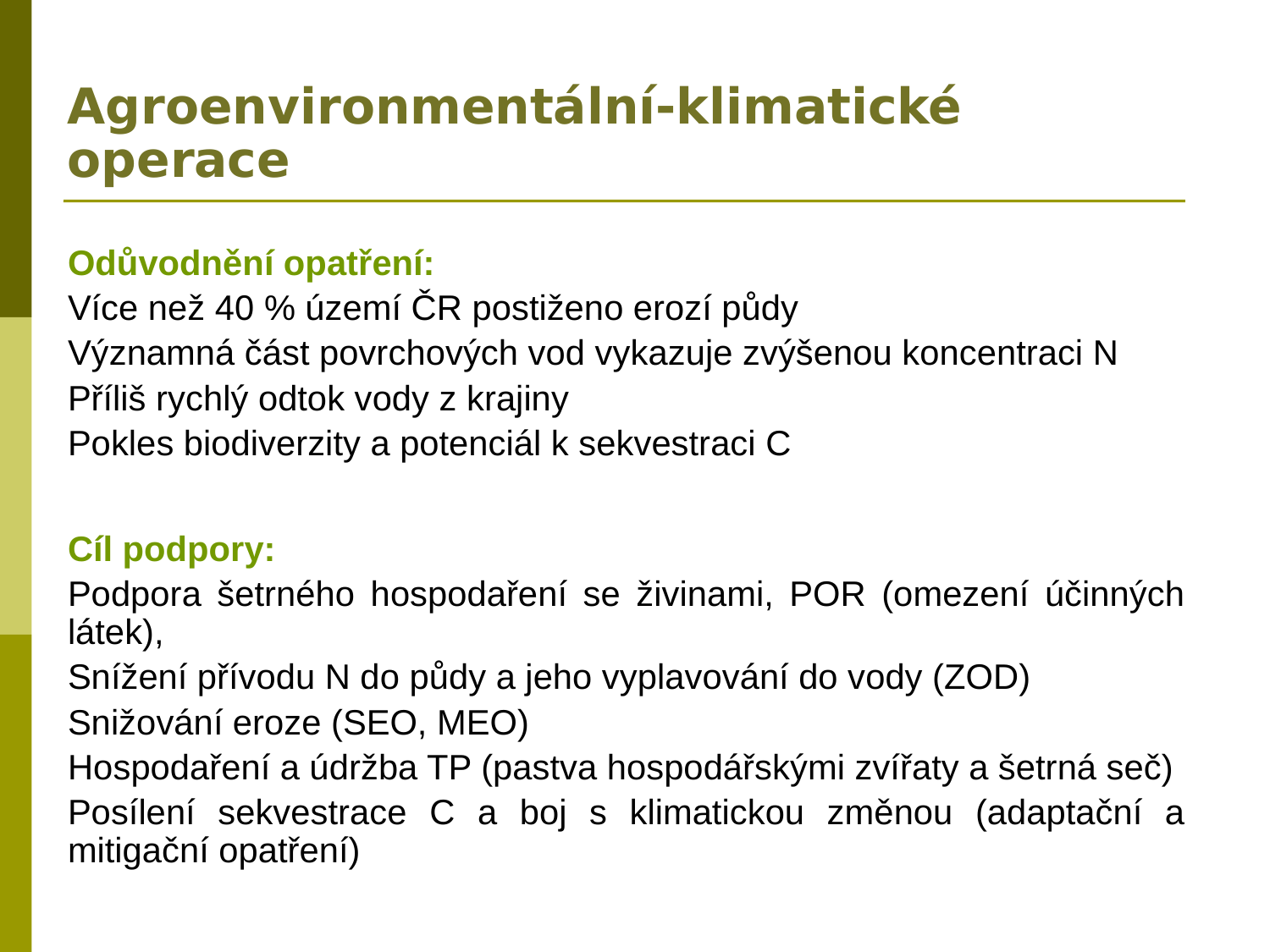

# Agroenvironmentální-klimatické operace

Odůvodnění opatření:
Více než 40 % území ČR postiženo erozí půdy
Významná část povrchových vod vykazuje zvýšenou koncentraci N
Příliš rychlý odtok vody z krajiny
Pokles biodiverzity a potenciál k sekvestraci C

Cíl podpory:
Podpora šetrného hospodaření se živinami, POR (omezení účinných látek),
Snížení přívodu N do půdy a jeho vyplavování do vody (ZOD)
Snižování eroze (SEO, MEO)
Hospodaření a údržba TP (pastva hospodářskými zvířaty a šetrná seč)
Posílení sekvestrace C a boj s klimatickou změnou (adaptační a mitigační opatření)